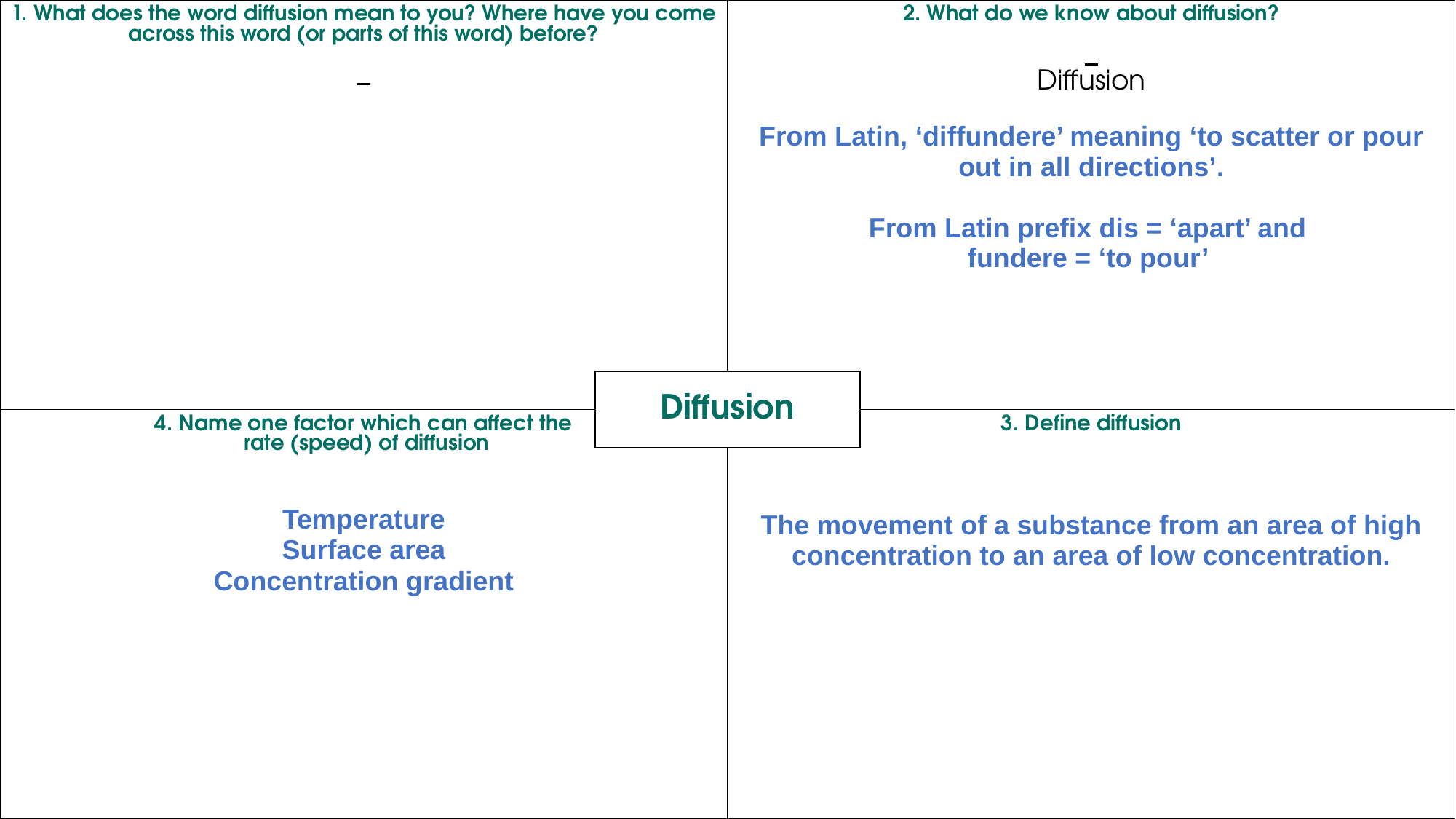

| 1. What does the word diffusion mean to you? Where have you come across this word (or parts of this word) before? | 2. What do we know about diffusion? Diffusion From Latin, ‘diffundere’ meaning ‘to scatter or pour out in all directions’. From Latin prefix dis = ‘apart’ and fundere = ‘to pour’ |
| --- | --- |
| 4. Name one factor which can affect the rate (speed) of diffusion Temperature Surface area Concentration gradient | 3. Define diffusion The movement of a substance from an area of high concentration to an area of low concentration. |
| Diffusion |
| --- |